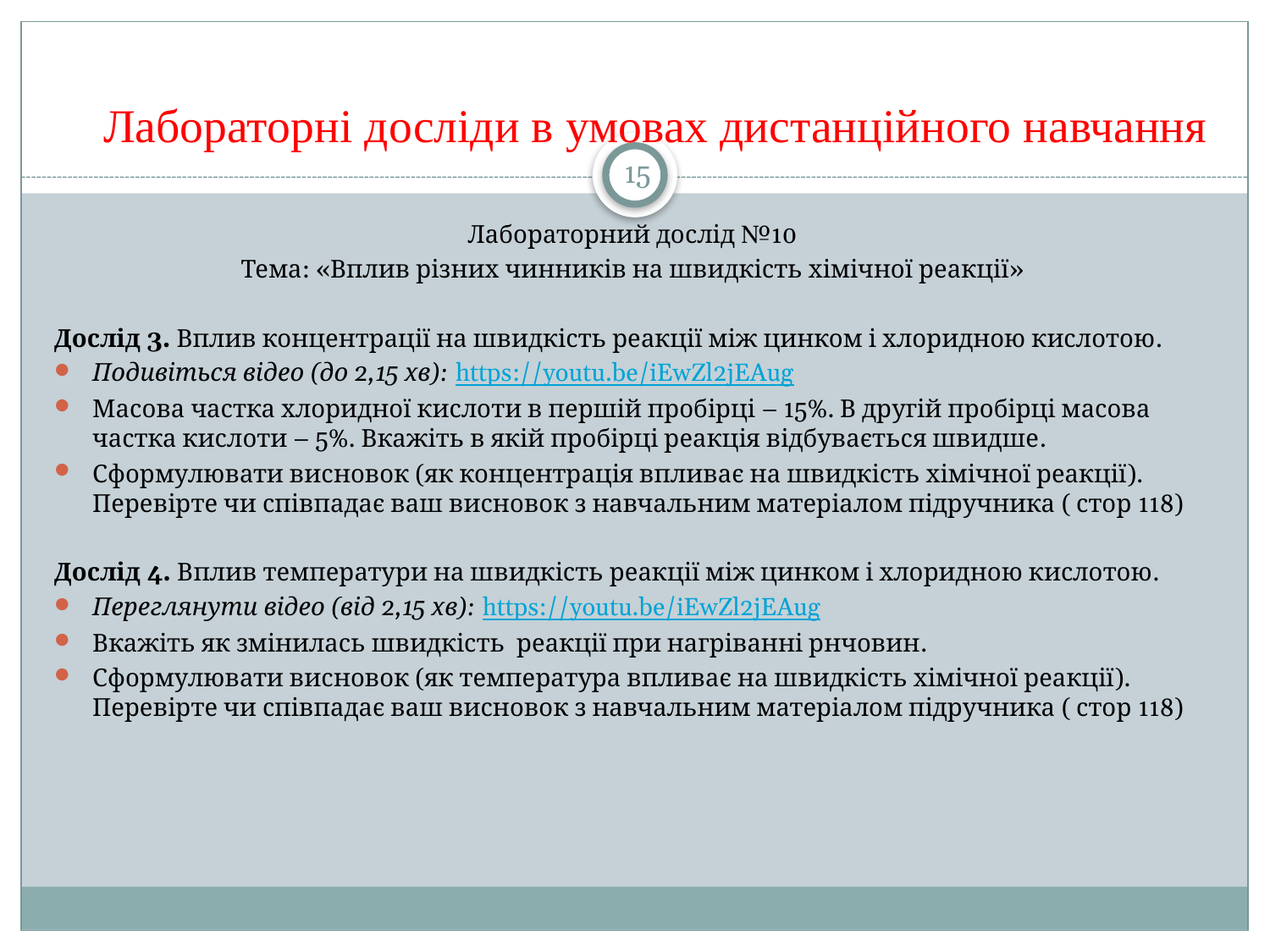

Лабораторні досліди в умовах дистанційного навчання
15
Лабораторний дослід №10
Тема: «Вплив різних чинників на швидкість хімічної реакції»

Дослід 3. Вплив концентрації на швидкість реакції між цинком і хлоридною кислотою.
Подивіться відео (до 2,15 хв): https://youtu.be/iEwZl2jEAug
Масова частка хлоридної кислоти в першій пробірці – 15%. В другій пробірці масова частка кислоти – 5%. Вкажіть в якій пробірці реакція відбувається швидше.
Сформулювати висновок (як концентрація впливає на швидкість хімічної реакції). Перевірте чи співпадає ваш висновок з навчальним матеріалом підручника ( стор 118)

Дослід 4. Вплив температури на швидкість реакції між цинком і хлоридною кислотою.
Переглянути відео (від 2,15 хв): https://youtu.be/iEwZl2jEAug
Вкажіть як змінилась швидкість  реакції при нагріванні рнчовин.
Сформулювати висновок (як температура впливає на швидкість хімічної реакції). Перевірте чи співпадає ваш висновок з навчальним матеріалом підручника ( стор 118)